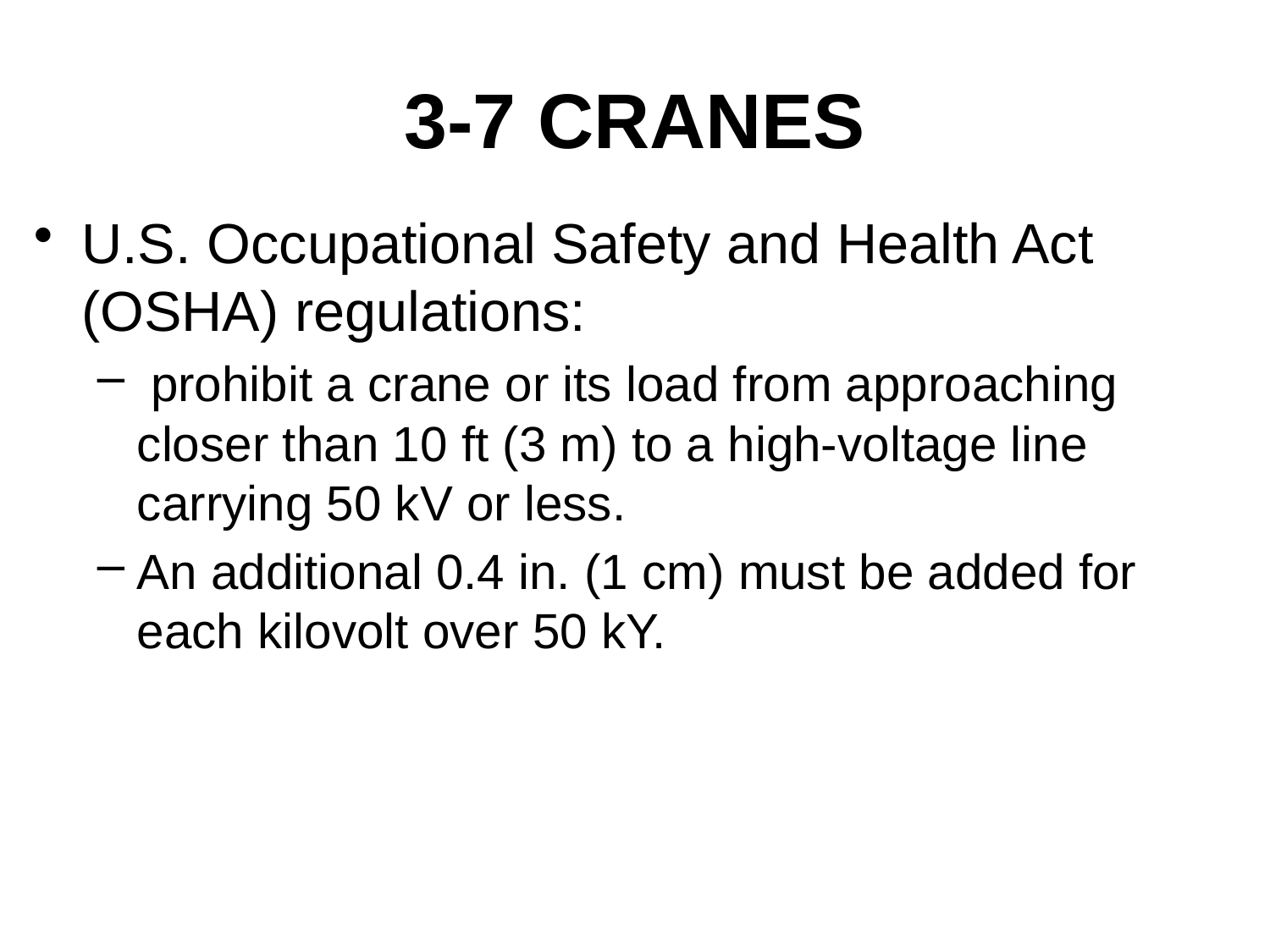

# 3-7 CRANES
U.S. Occupational Safety and Health Act (OSHA) regulations:
 prohibit a crane or its load from approaching closer than 10 ft (3 m) to a high-voltage line carrying 50 kV or less.
An additional 0.4 in. (1 cm) must be added for each kilovolt over 50 kY.